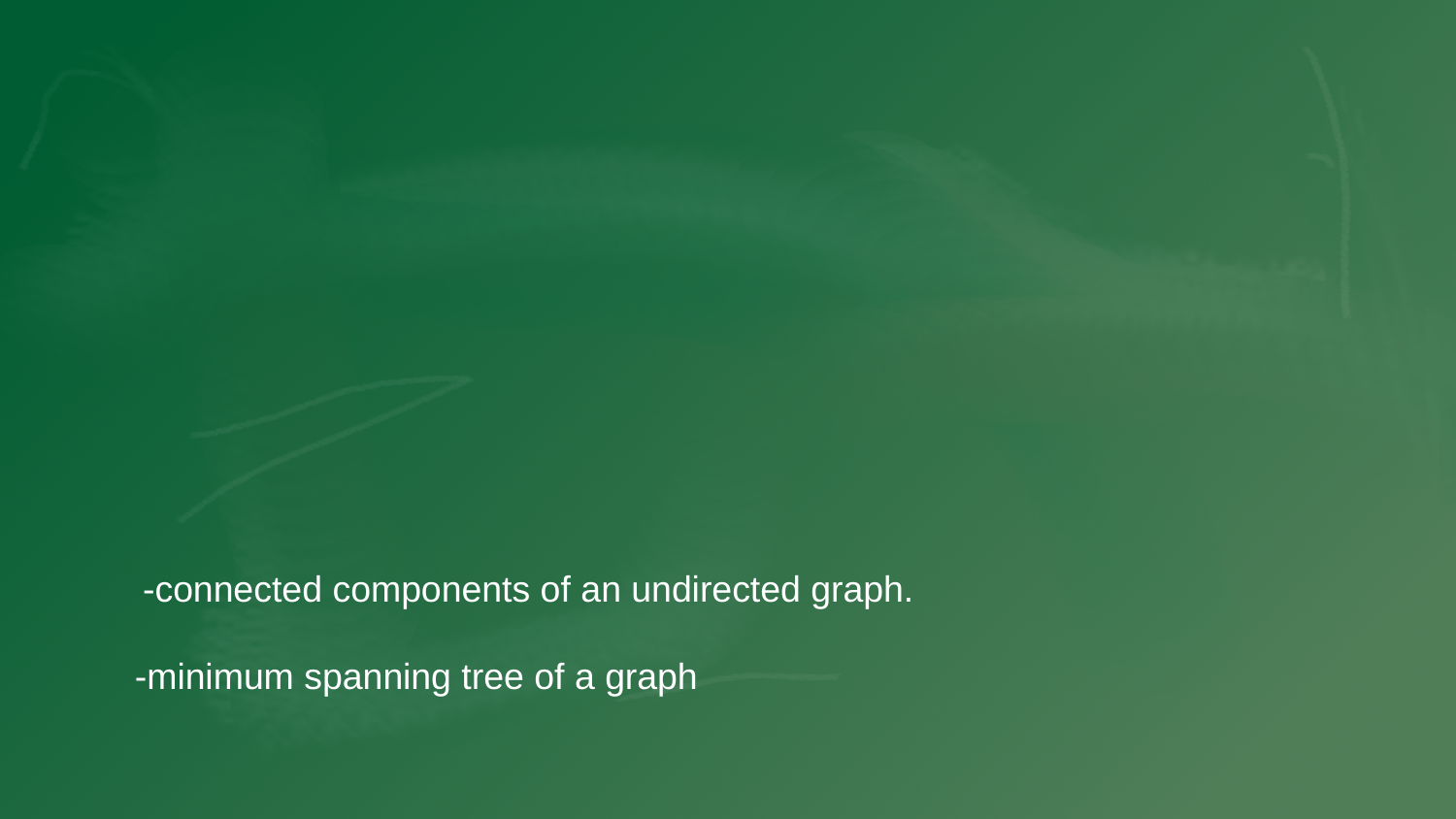

-connected components of an undirected graph.

-minimum spanning tree of a graph